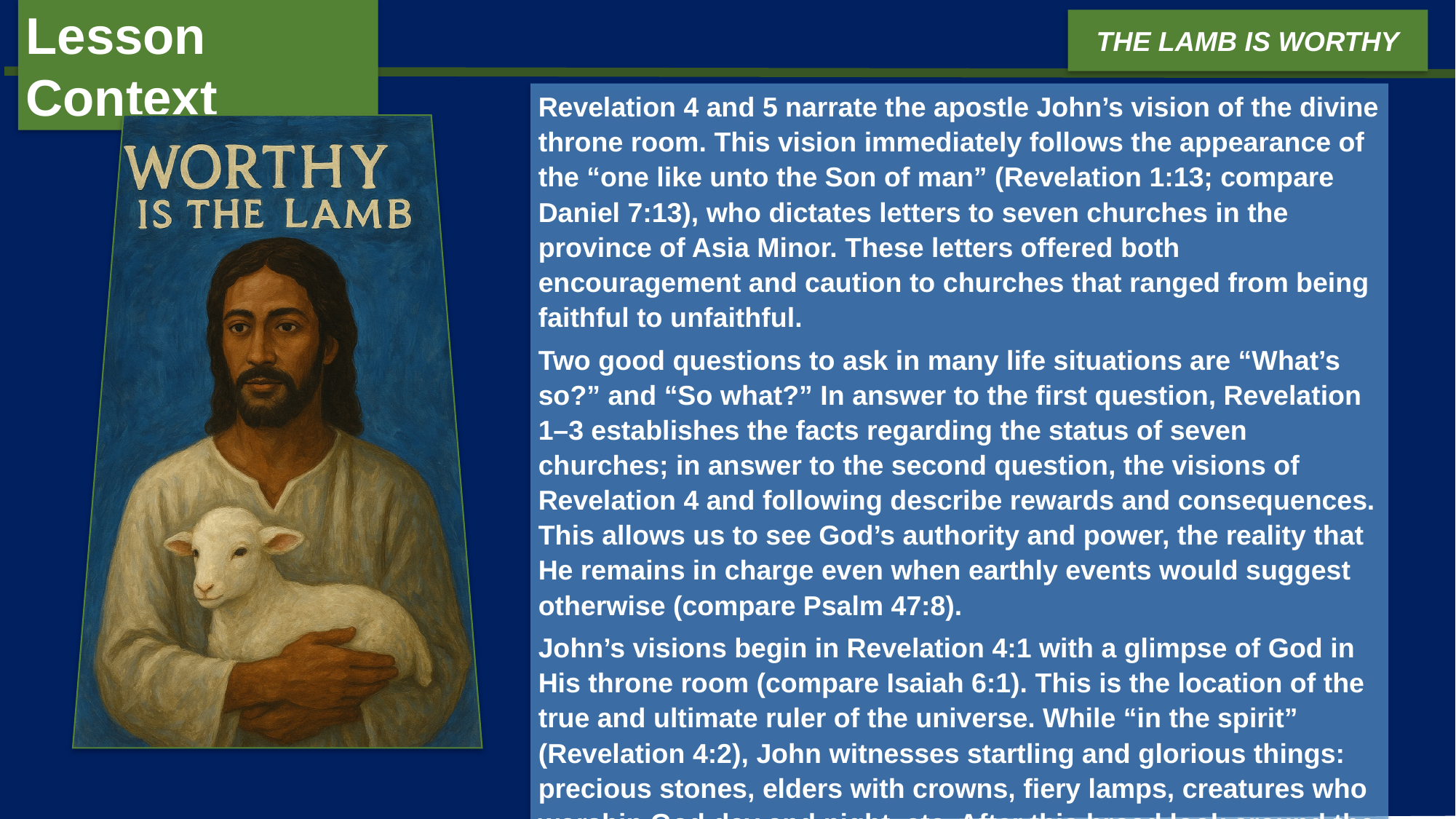

Lesson Context
The Lamb Is Worthy
Revelation 4 and 5 narrate the apostle John’s vision of the divine throne room. This vision immediately follows the appearance of the “one like unto the Son of man” (Revelation 1:13; compare Daniel 7:13), who dictates letters to seven churches in the province of Asia Minor. These letters offered both encouragement and caution to churches that ranged from being faithful to unfaithful.

Two good questions to ask in many life situations are “What’s so?” and “So what?” In answer to the first question, Revelation 1–3 establishes the facts regarding the status of seven churches; in answer to the second question, the visions of Revelation 4 and following describe rewards and consequences. This allows us to see God’s authority and power, the reality that He remains in charge even when earthly events would suggest otherwise (compare Psalm 47:8).

John’s visions begin in Revelation 4:1 with a glimpse of God in His throne room (compare Isaiah 6:1). This is the location of the true and ultimate ruler of the universe. While “in the spirit” (Revelation 4:2), John witnesses startling and glorious things: precious stones, elders with crowns, fiery lamps, creatures who worship God day and night, etc. After this broad look around the throne room, John’s vision zooms in to focus on a specific object